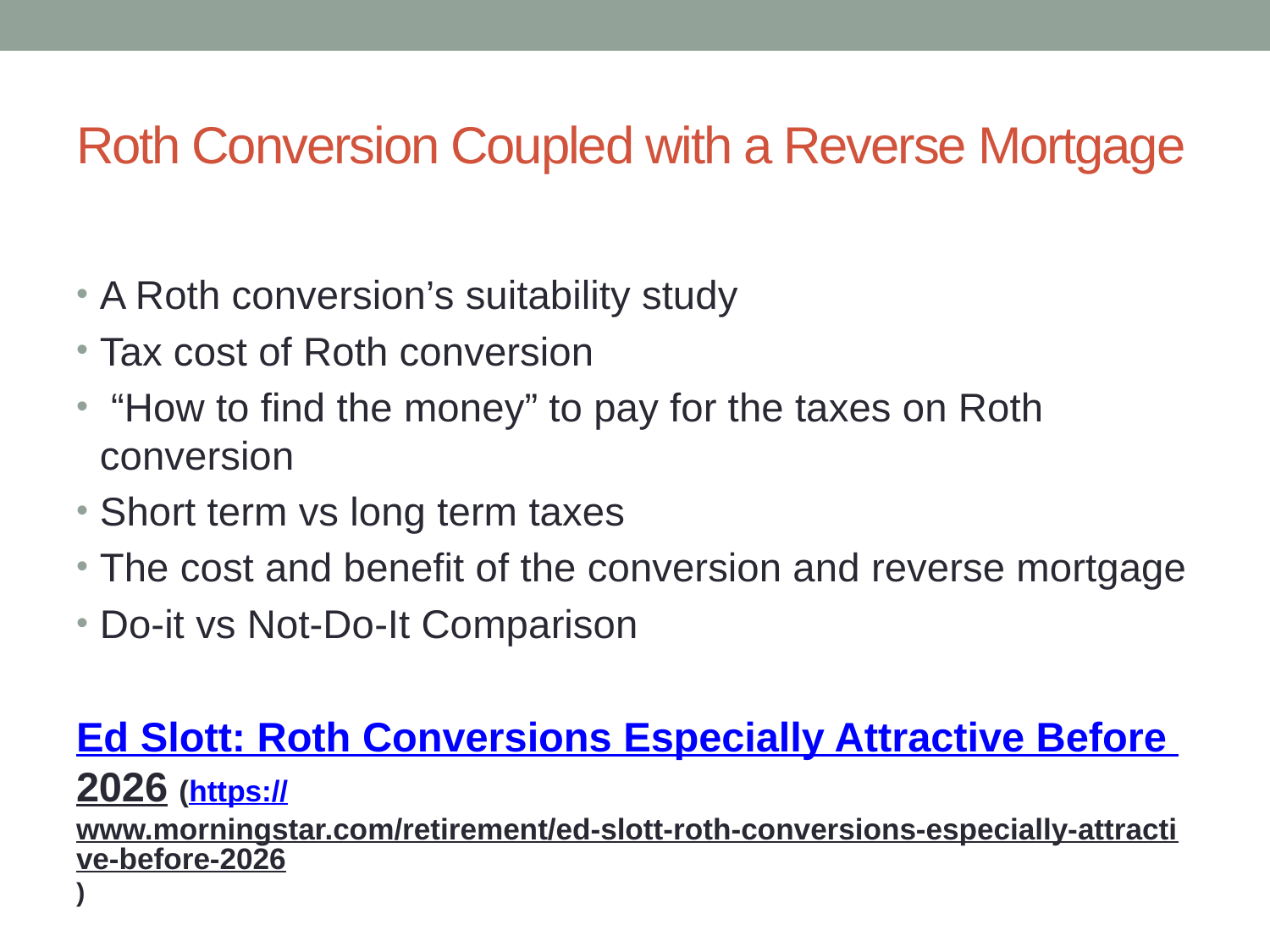

# Roth Conversion Coupled with a Reverse Mortgage

A Roth conversion’s suitability study
Tax cost of Roth conversion
 “How to find the money” to pay for the taxes on Roth conversion
Short term vs long term taxes
The cost and benefit of the conversion and reverse mortgage
Do-it vs Not-Do-It Comparison

Ed Slott: Roth Conversions Especially Attractive Before 2026 (https://www.morningstar.com/retirement/ed-slott-roth-conversions-especially-attractive-before-2026)